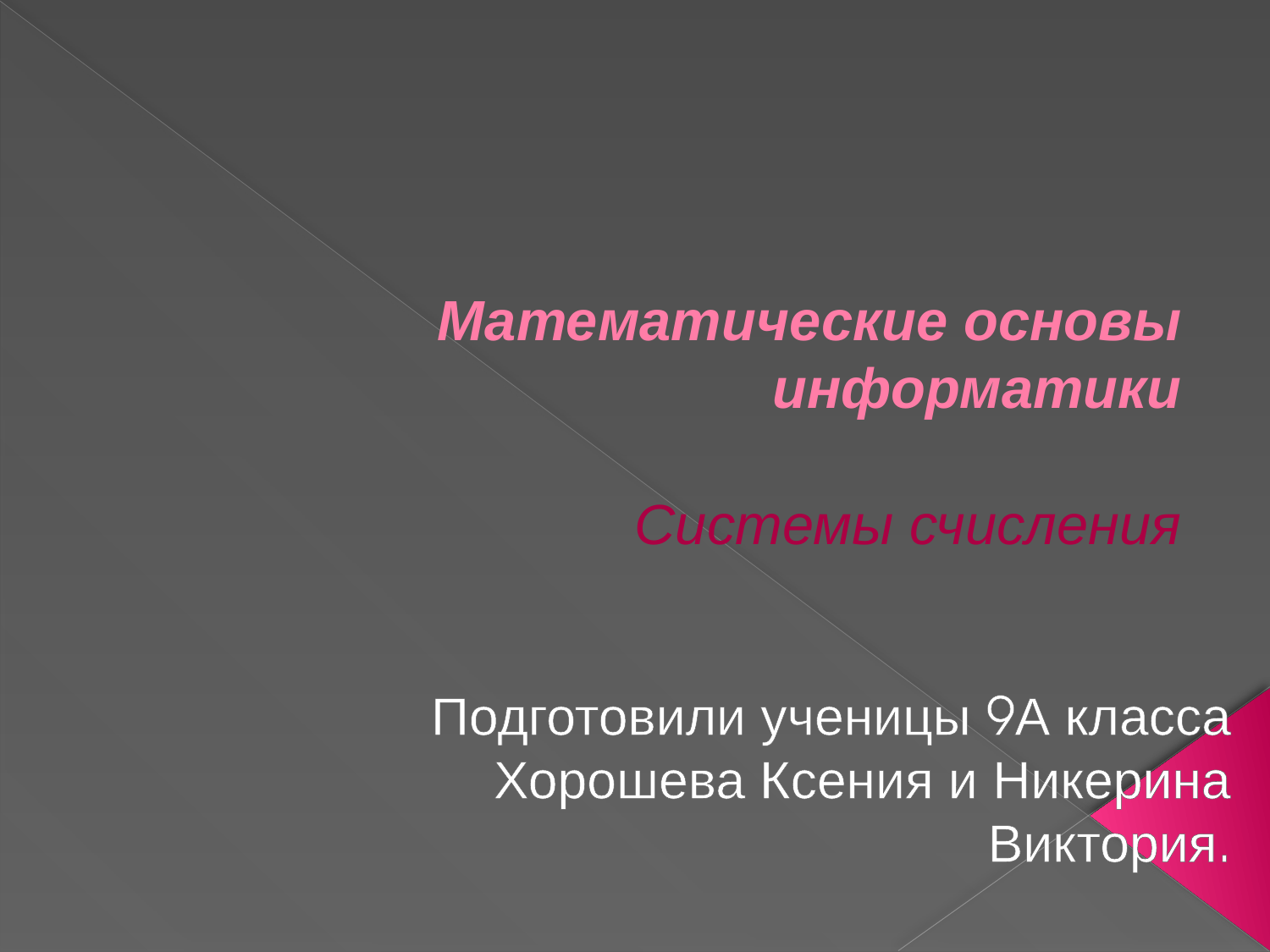

# Математические основы информатики Системы счисления
Подготовили ученицы 9А класса
Хорошева Ксения и Никерина Виктория.